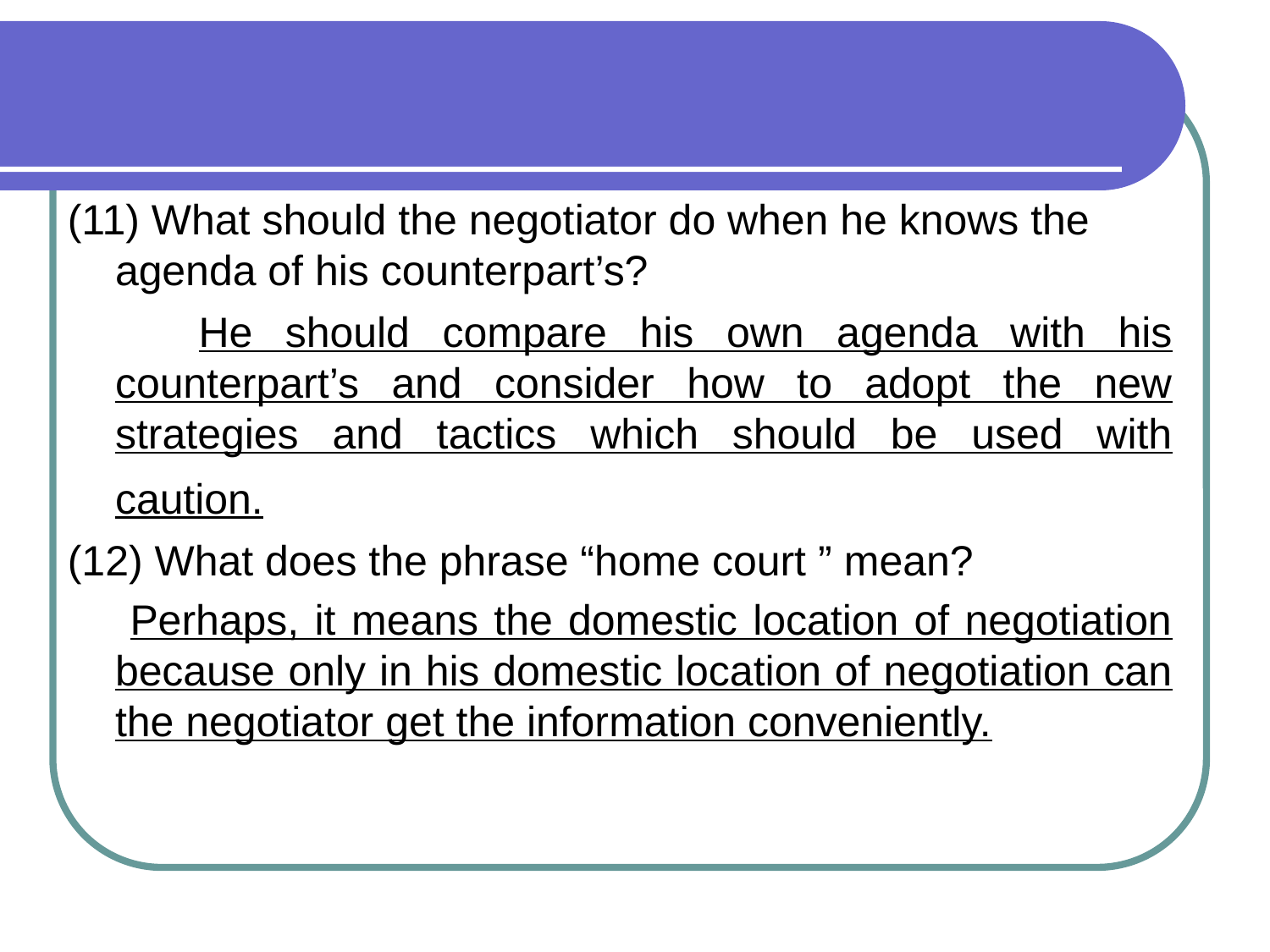

#
(11) What should the negotiator do when he knows the agenda of his counterpart’s?
    He should compare his own agenda with his counterpart’s and consider how to adopt the new strategies and tactics which should be used with caution.
(12) What does the phrase “home court ” mean?
    Perhaps, it means the domestic location of negotiation because only in his domestic location of negotiation can the negotiator get the information conveniently.